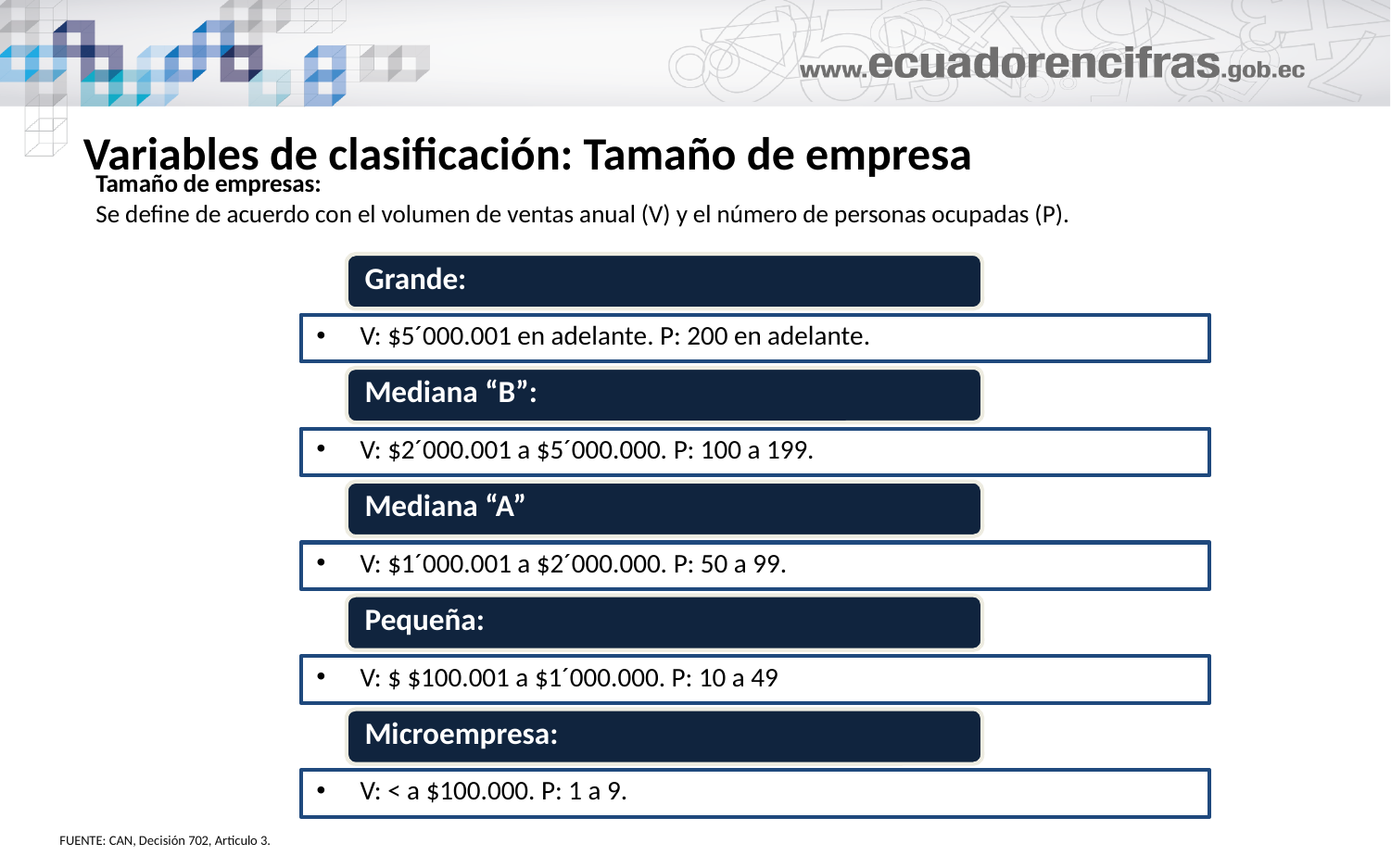

# Variables de clasificación: Tamaño de empresa
Tamaño de empresas:
Se define de acuerdo con el volumen de ventas anual (V) y el número de personas ocupadas (P).
Grande:
Mediana “A”
Pequeña:
Mediana “B”:
Microempresa:
V: $5´000.001 en adelante. P: 200 en adelante.
V: $2´000.001 a $5´000.000. P: 100 a 199.
V: $1´000.001 a $2´000.000. P: 50 a 99.
V: $ $100.001 a $1´000.000. P: 10 a 49
V: < a $100.000. P: 1 a 9.
FUENTE: CAN, Decisión 702, Articulo 3.